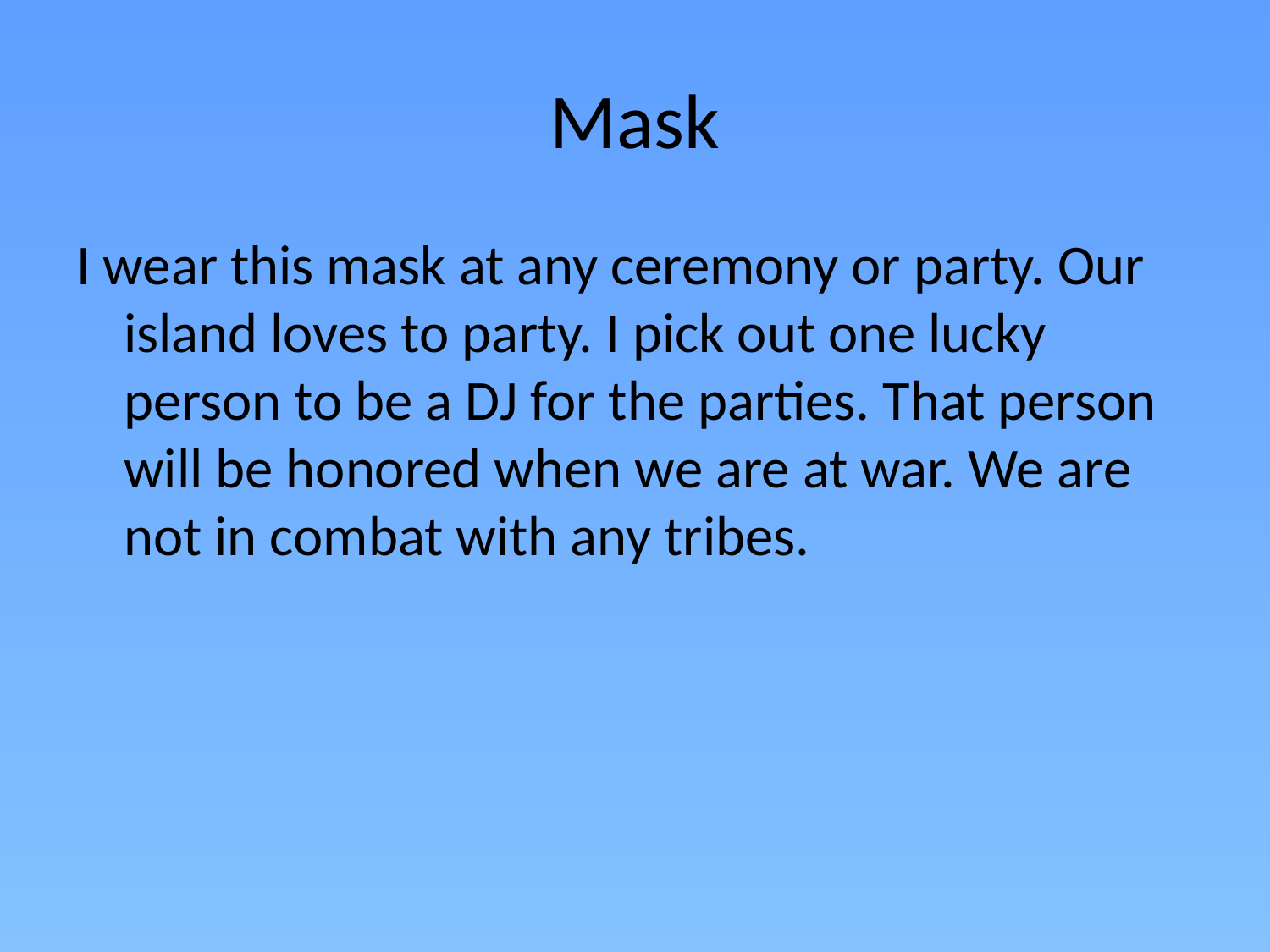

# Mask
I wear this mask at any ceremony or party. Our island loves to party. I pick out one lucky person to be a DJ for the parties. That person will be honored when we are at war. We are not in combat with any tribes.